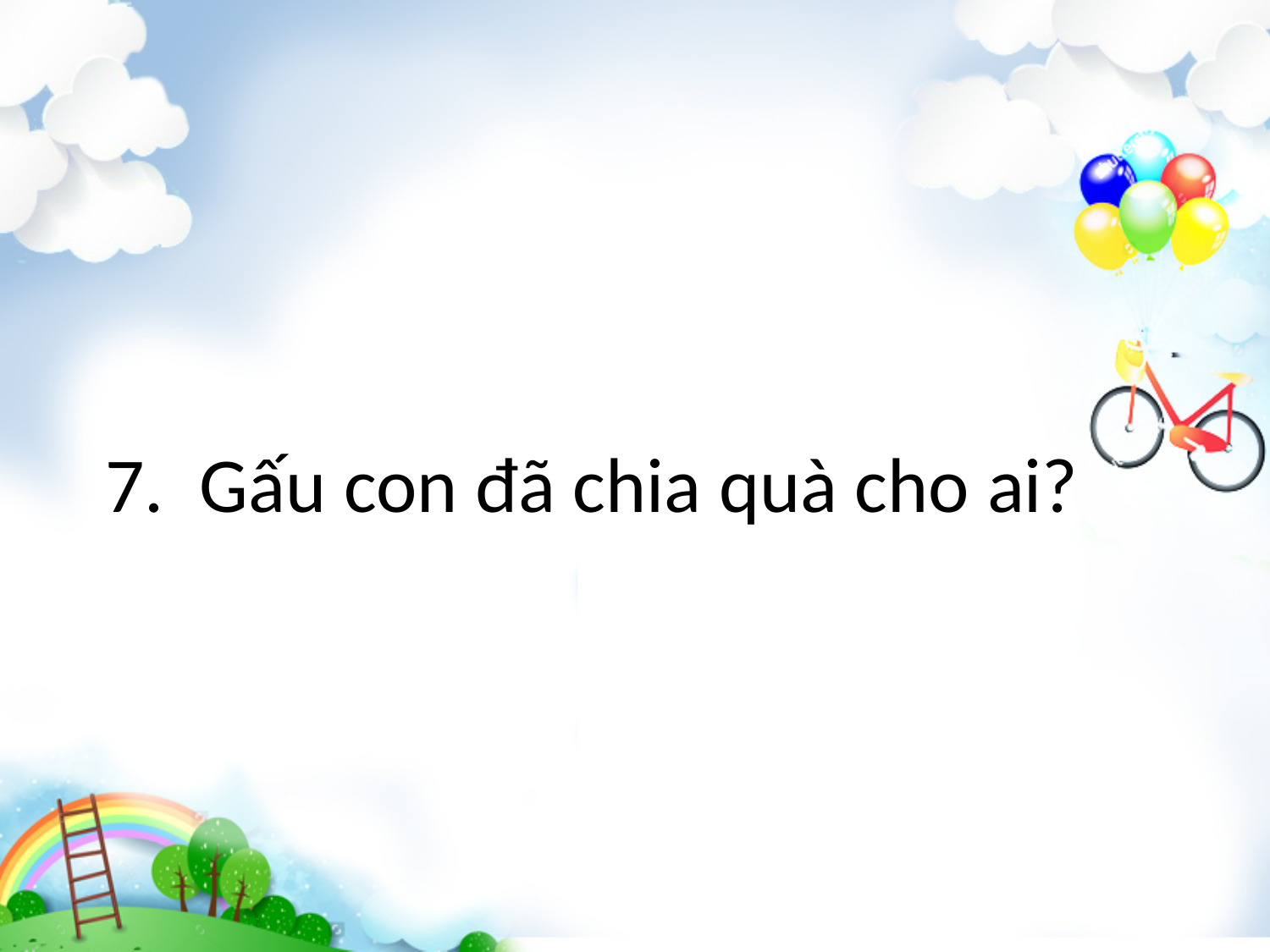

# 7.  Gấu con đã chia quà cho ai?